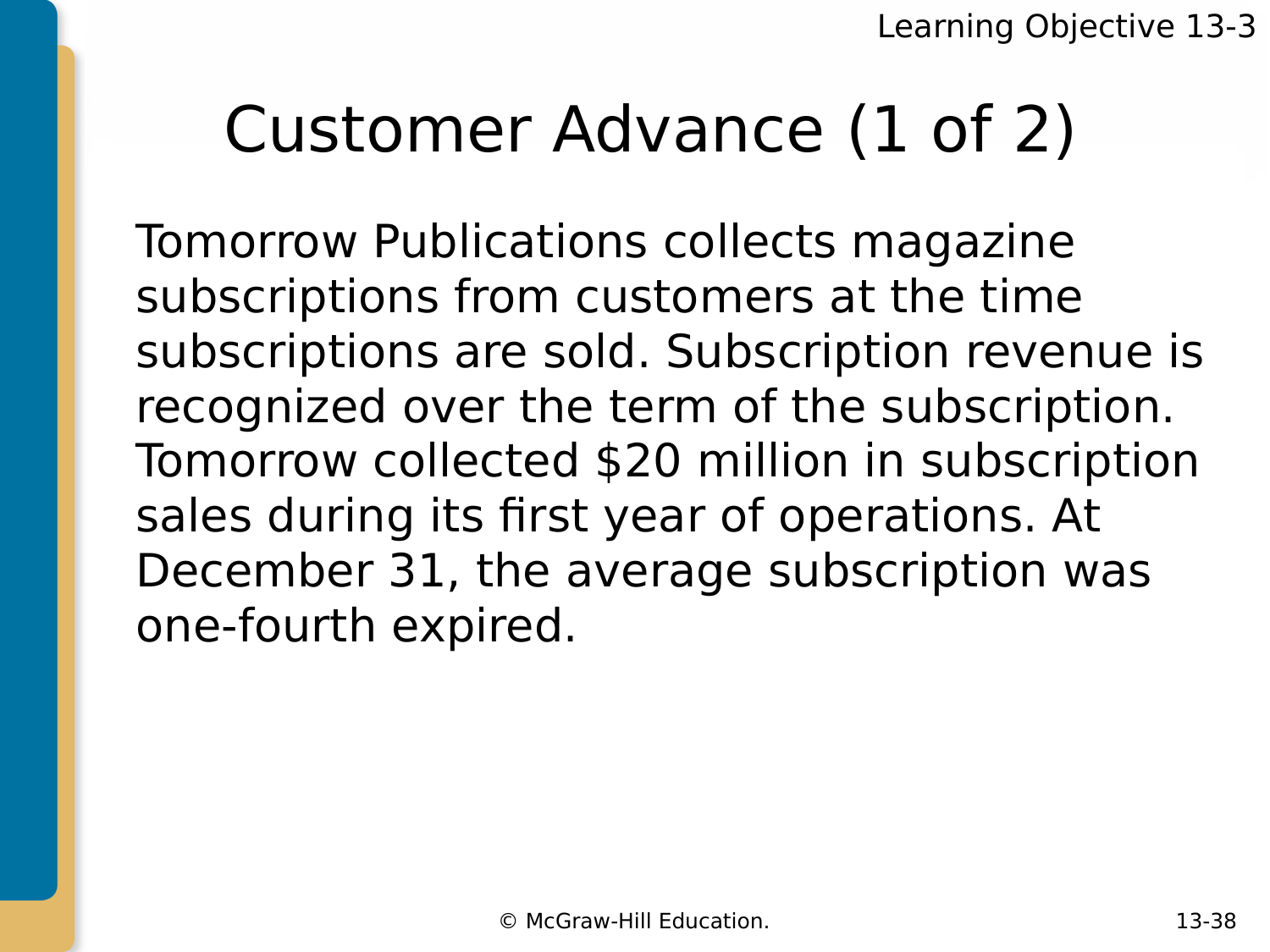

Learning Objective 13-3
# Customer Advance (1 of 2)
Tomorrow Publications collects magazine subscriptions from customers at the time subscriptions are sold. Subscription revenue is recognized over the term of the subscription. Tomorrow collected $20 million in subscription sales during its first year of operations. At December 31, the average subscription was one-fourth expired.